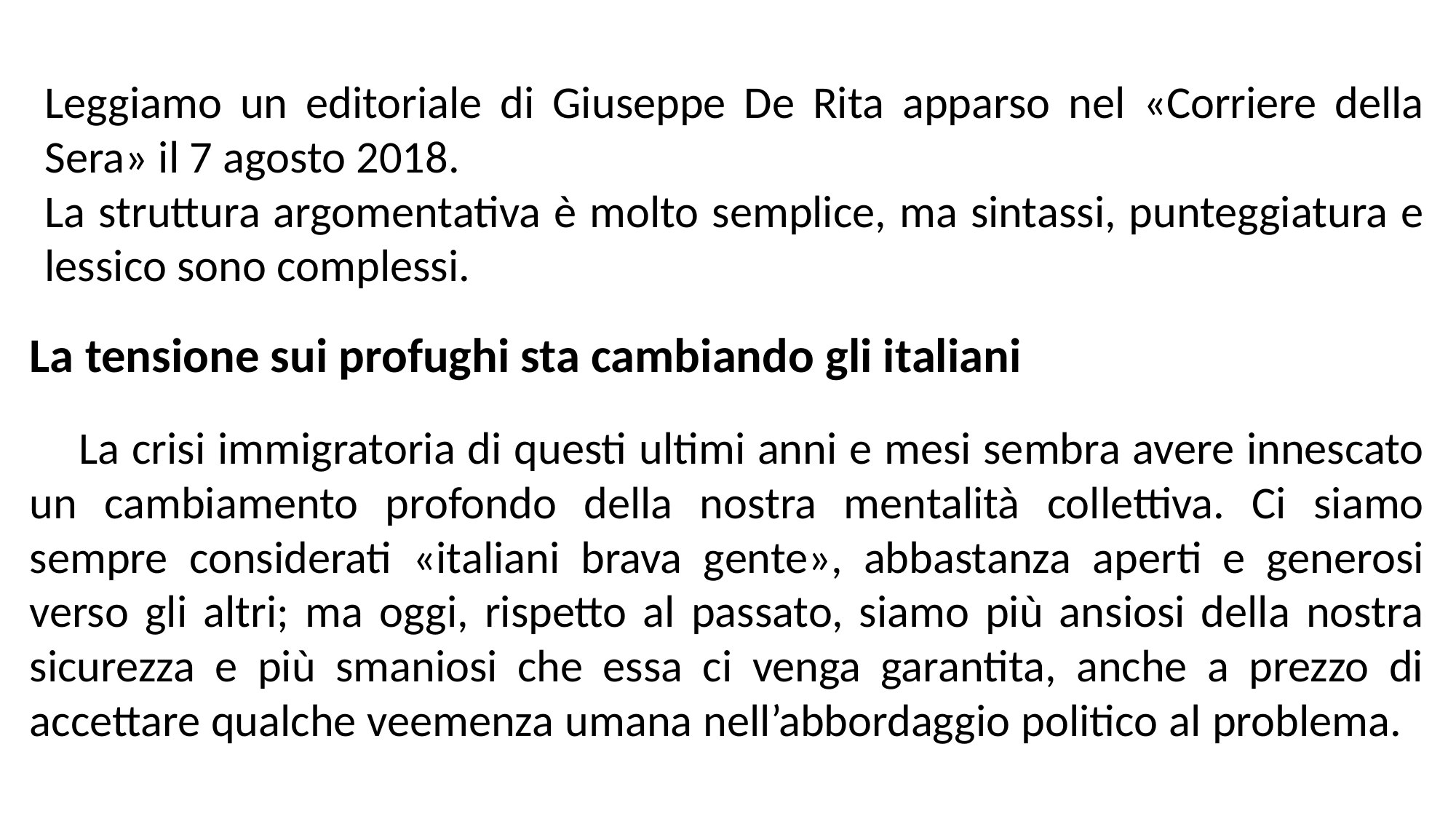

Leggiamo un editoriale di Giuseppe De Rita apparso nel «Corriere della Sera» il 7 agosto 2018.
La struttura argomentativa è molto semplice, ma sintassi, punteggiatura e lessico sono complessi.
La tensione sui profughi sta cambiando gli italiani

    La crisi immigratoria di questi ultimi anni e mesi sembra avere innescato un cambiamento profondo della nostra mentalità collettiva. Ci siamo sempre considerati «italiani brava gente», abbastanza aperti e generosi verso gli altri; ma oggi, rispetto al passato, siamo più ansiosi della nostra sicurezza e più smaniosi che essa ci venga garantita, anche a prezzo di accettare qualche veemenza umana nell’abbordaggio politico al problema.